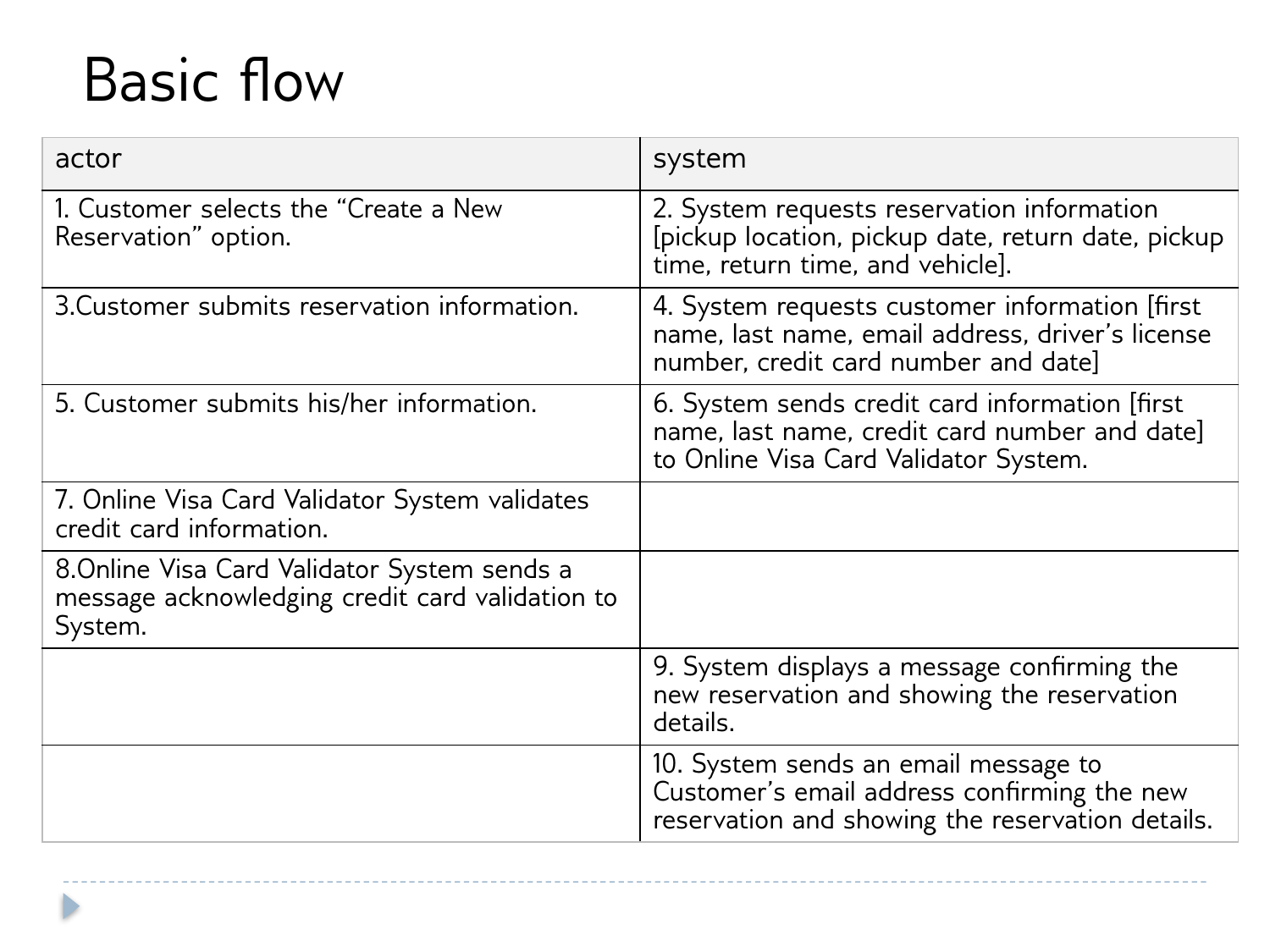

Basic flow
| actor | system |
| --- | --- |
| 1. Customer selects the “Create a New Reservation” option. | 2. System requests reservation information [pickup location, pickup date, return date, pickup time, return time, and vehicle]. |
| 3.Customer submits reservation information. | 4. System requests customer information [first name, last name, email address, driver’s license number, credit card number and date] |
| 5. Customer submits his/her information. | 6. System sends credit card information [first name, last name, credit card number and date] to Online Visa Card Validator System. |
| 7. Online Visa Card Validator System validates credit card information. |  |
| 8.Online Visa Card Validator System sends a message acknowledging credit card validation to System. |  |
|  | 9. System displays a message confirming the new reservation and showing the reservation details. |
|  | 10. System sends an email message to Customer’s email address confirming the new reservation and showing the reservation details. |